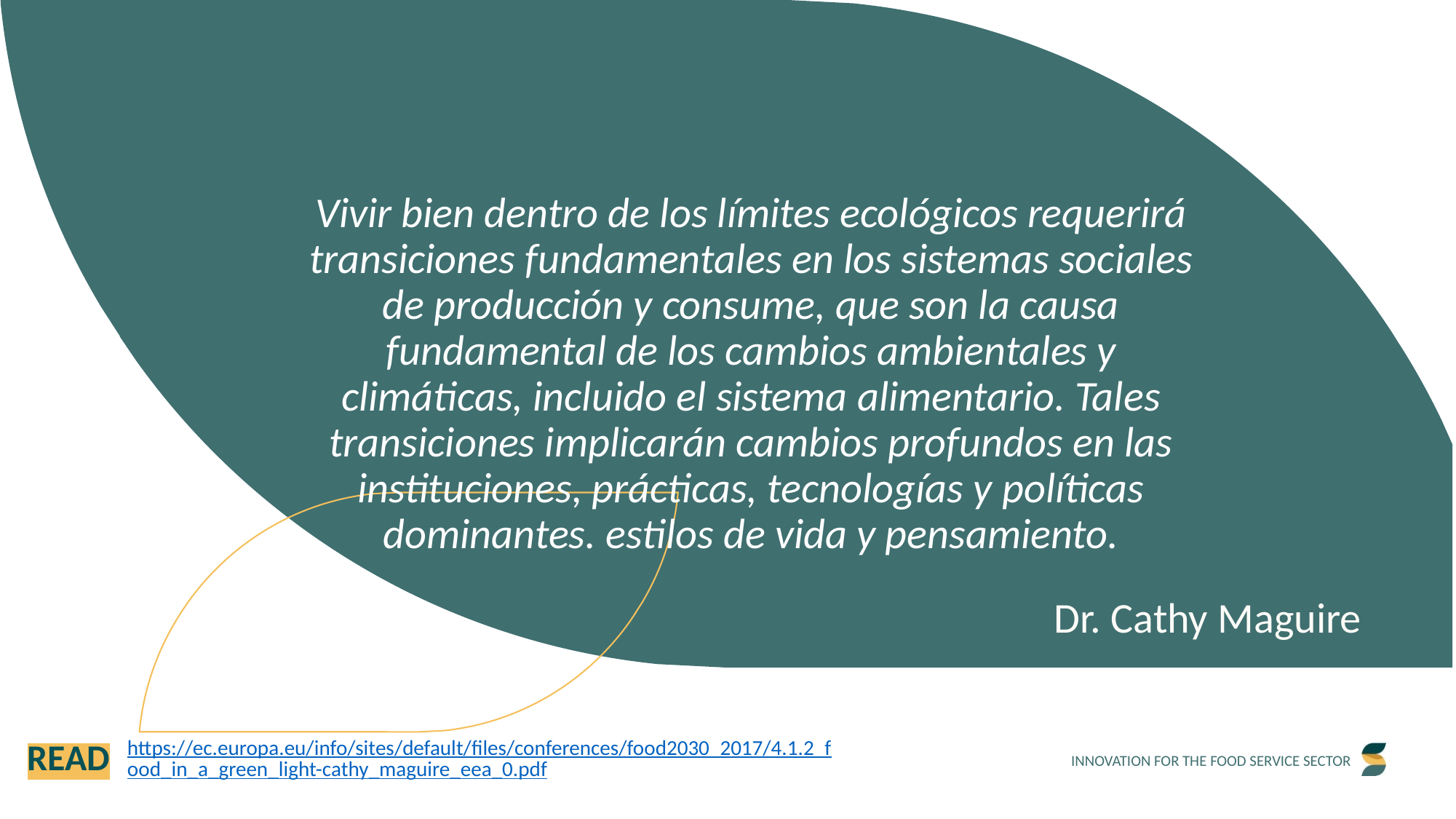

Vivir bien dentro de los límites ecológicos requerirá transiciones fundamentales en los sistemas sociales de producción y consume, que son la causa fundamental de los cambios ambientales y climáticas, incluido el sistema alimentario. Tales transiciones implicarán cambios profundos en las instituciones, prácticas, tecnologías y políticas dominantes. estilos de vida y pensamiento.

Dr. Cathy Maguire
READ
https://ec.europa.eu/info/sites/default/files/conferences/food2030_2017/4.1.2_food_in_a_green_light-cathy_maguire_eea_0.pdf